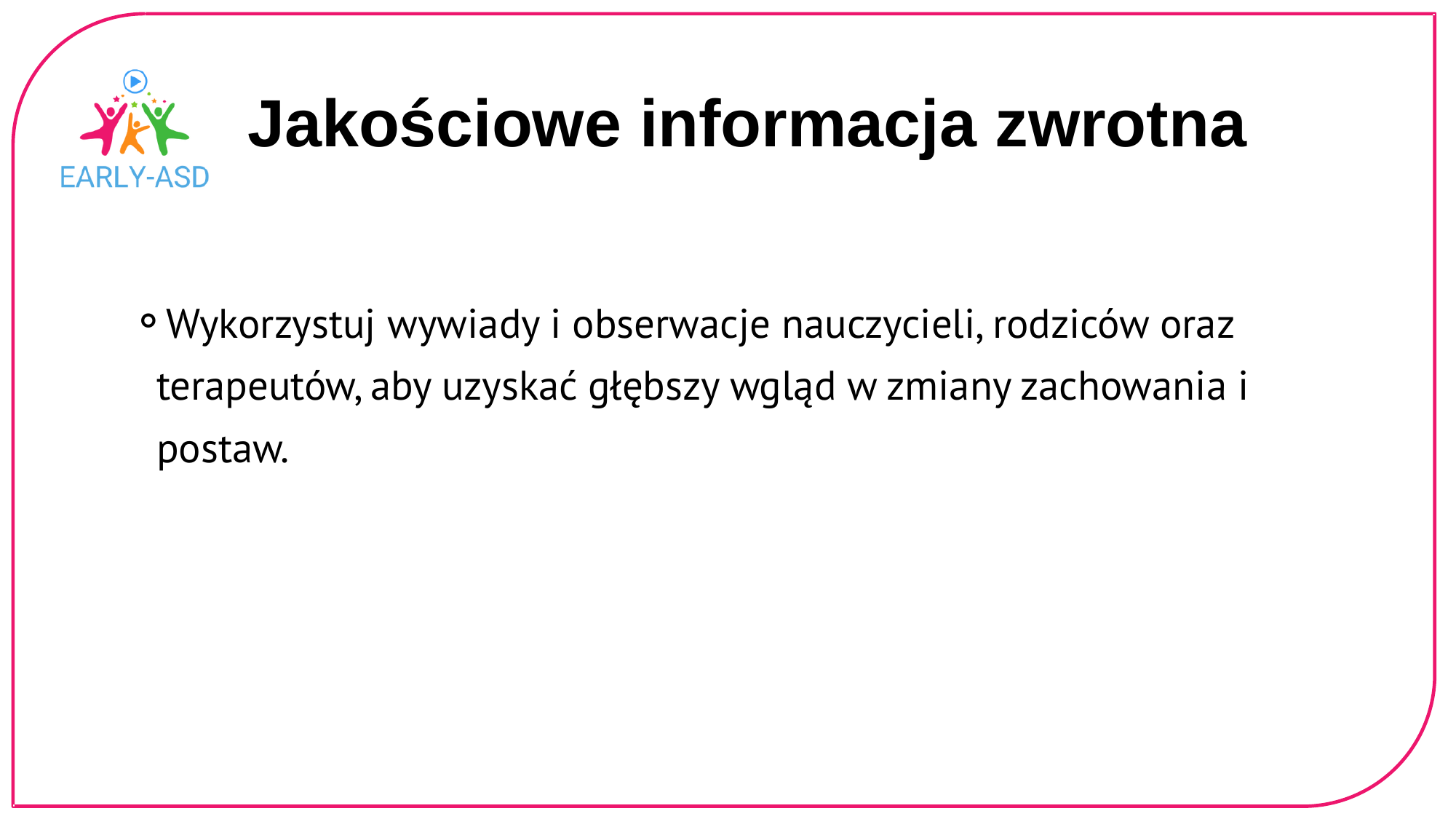

Jakościowe informacja zwrotna

Wykorzystuj wywiady i obserwacje nauczycieli, rodziców oraz terapeutów, aby uzyskać głębszy wgląd w zmiany zachowania i postaw.